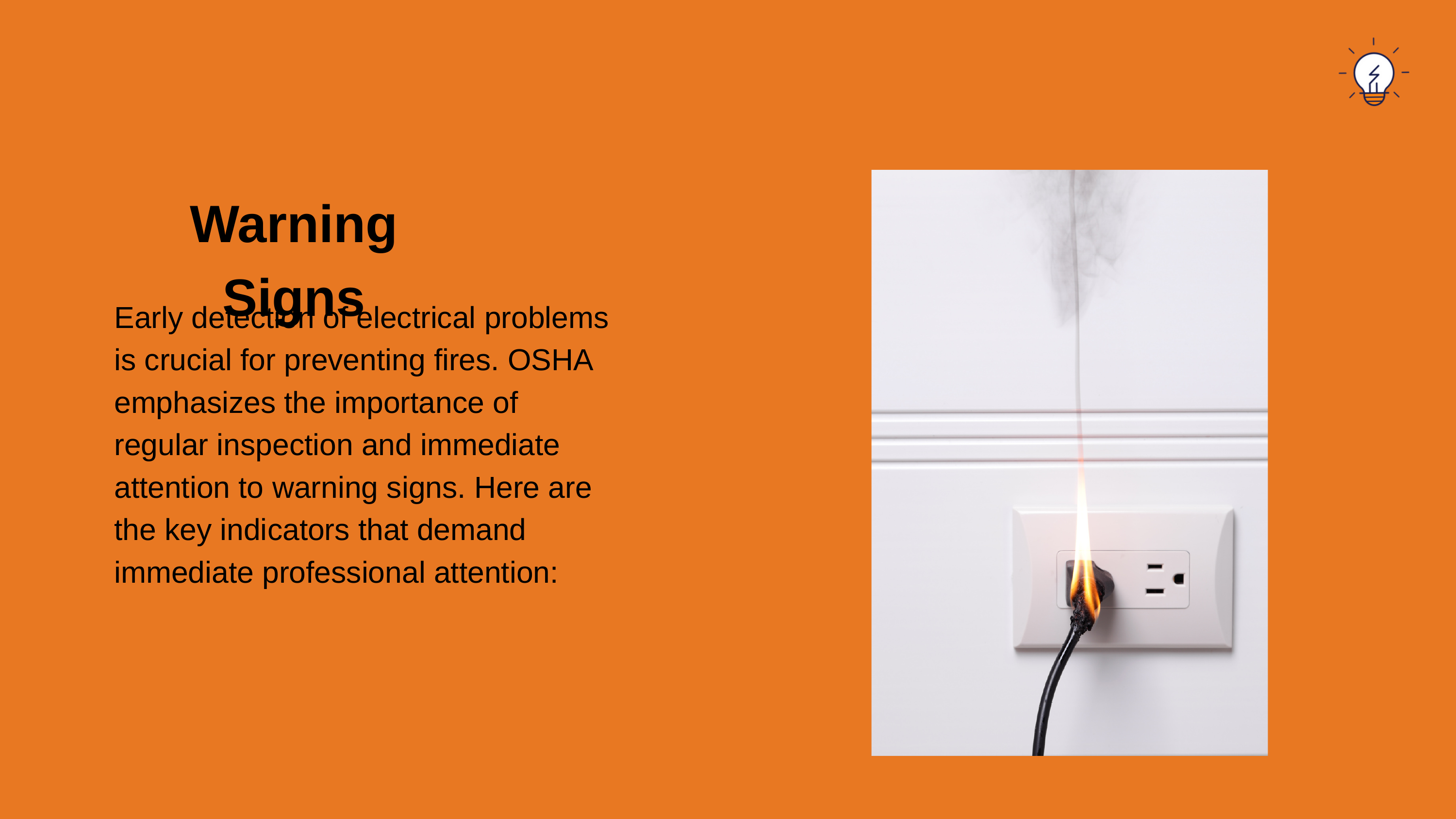

Warning Signs
Early detection of electrical problems is crucial for preventing fires. OSHA emphasizes the importance of regular inspection and immediate attention to warning signs. Here are the key indicators that demand immediate professional attention: